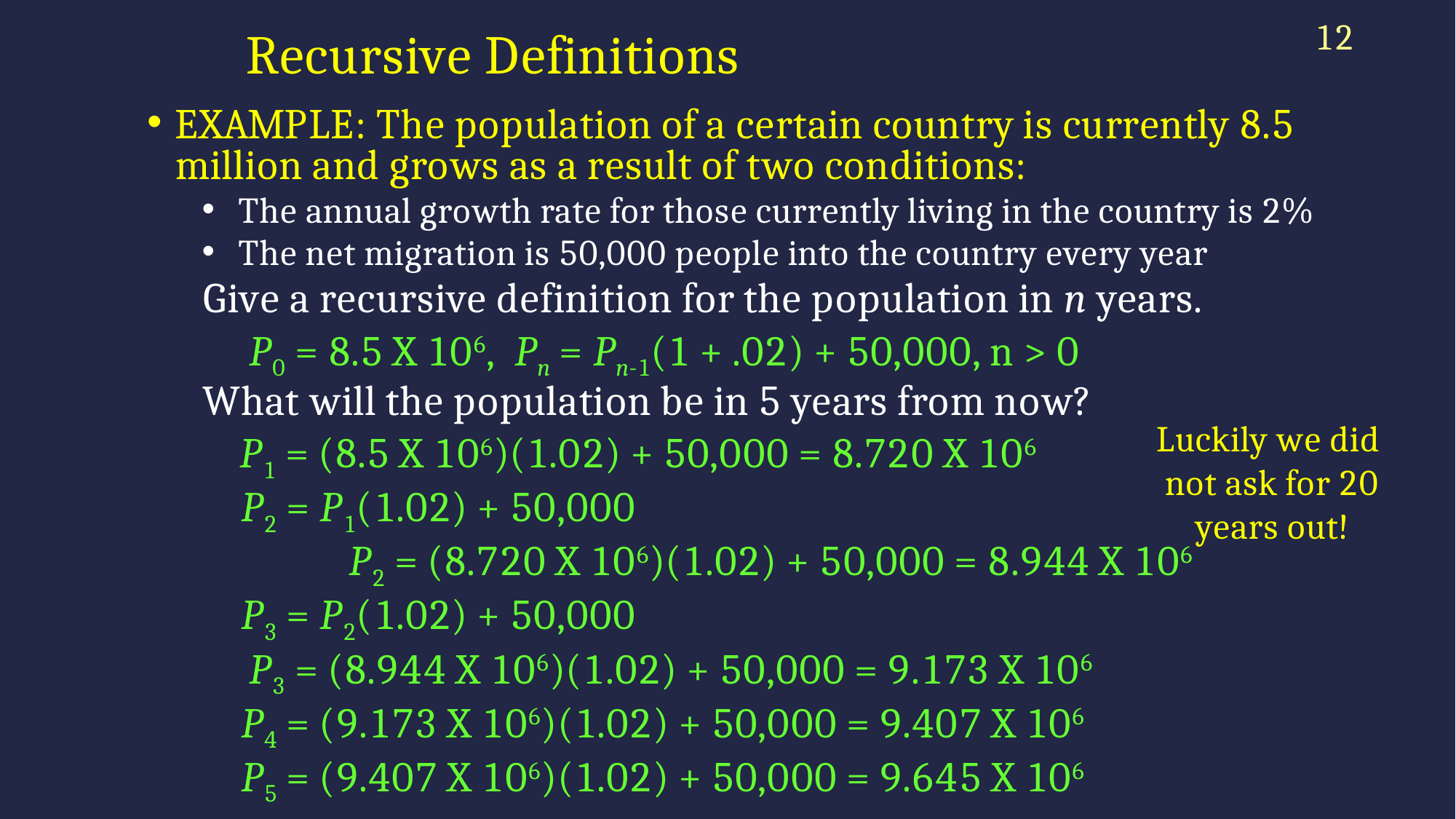

12
# Recursive Definitions
EXAMPLE: The population of a certain country is currently 8.5 million and grows as a result of two conditions:
 The annual growth rate for those currently living in the country is 2%
 The net migration is 50,000 people into the country every year
Give a recursive definition for the population in n years.
     P0 = 8.5 X 106,  Pn = Pn-1(1 + .02) + 50,000, n > 0
What will the population be in 5 years from now?
    P1 = (8.5 X 106)(1.02) + 50,000 = 8.720 X 106
       P2 = P1(1.02) + 50,000
		 P2 = (8.720 X 106)(1.02) + 50,000 = 8.944 X 106
       P3 = P2(1.02) + 50,000
	  P3 = (8.944 X 106)(1.02) + 50,000 = 9.173 X 106
       P4 = (9.173 X 106)(1.02) + 50,000 = 9.407 X 106
       P5 = (9.407 X 106)(1.02) + 50,000 = 9.645 X 106
Luckily we did  not ask for 20 years out!